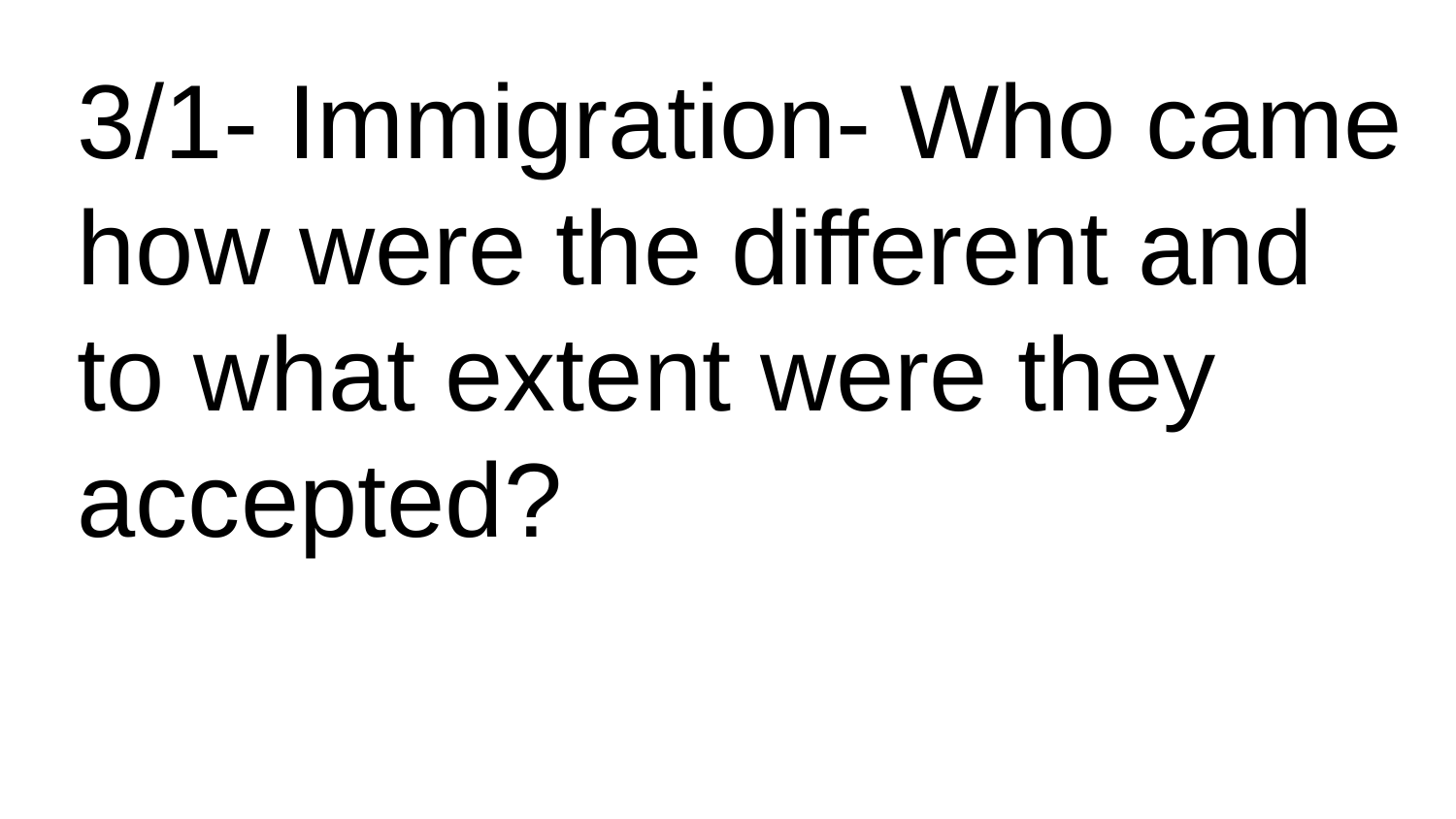

# 3/1- Immigration- Who came how were the different and to what extent were they accepted?